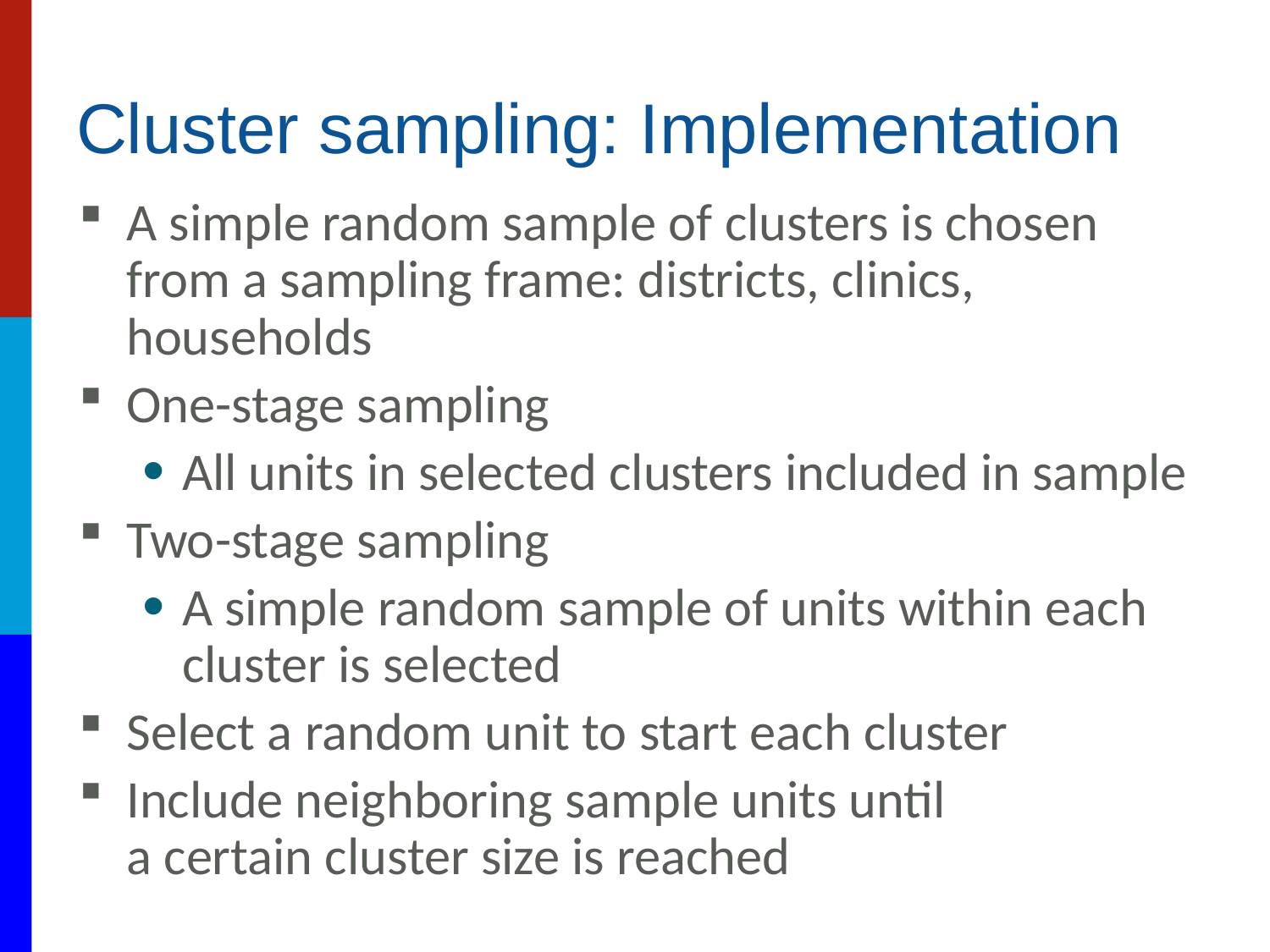

# Cluster sampling: Implementation
A simple random sample of clusters is chosen
from a sampling frame: districts, clinics, households
One-stage sampling
All units in selected clusters included in sample
Two-stage sampling
A simple random sample of units within each cluster is selected
Select a random unit to start each cluster
Include neighboring sample units until
a certain cluster size is reached